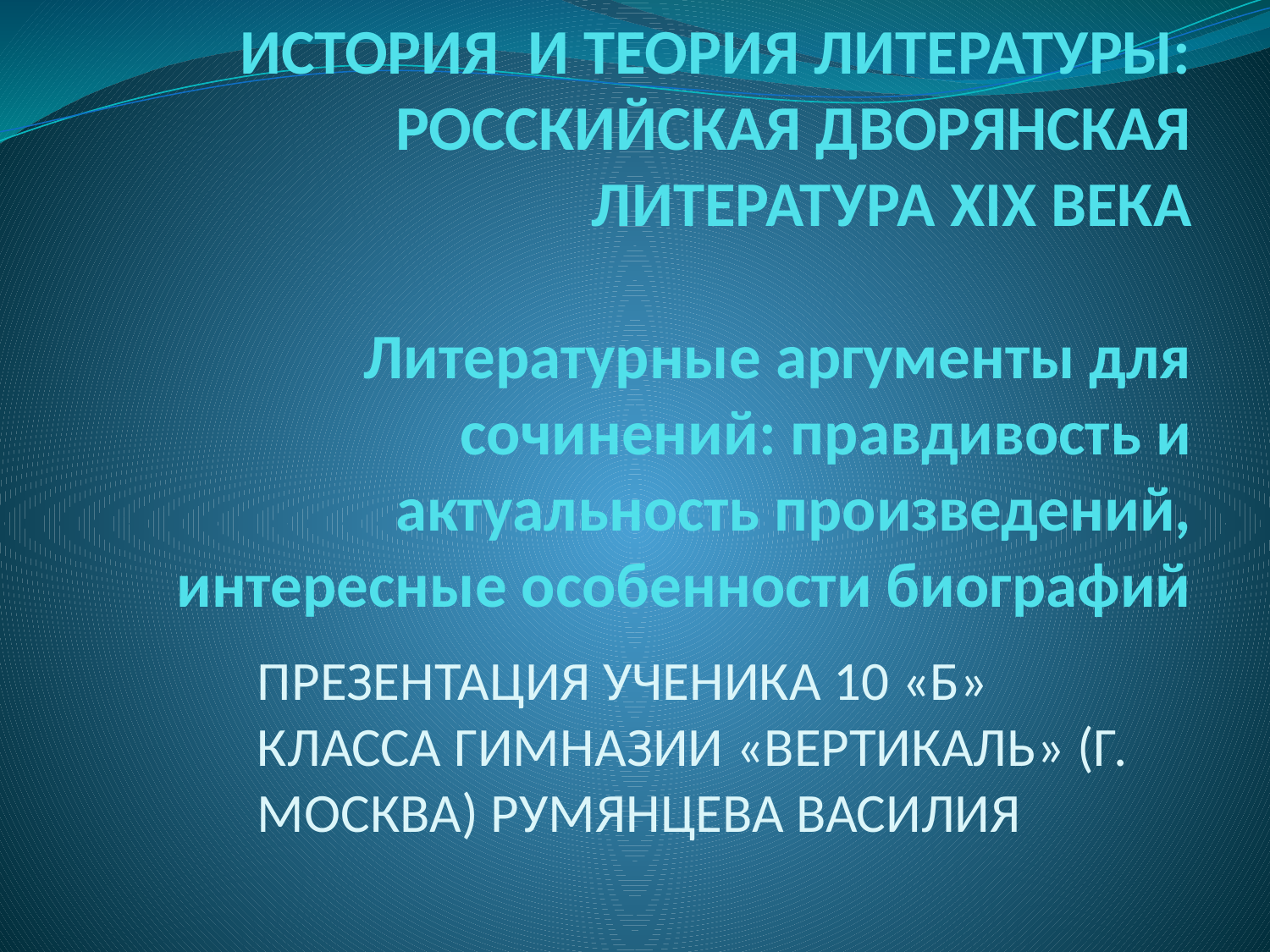

# ИСТОРИЯ  И ТЕОРИЯ ЛИТЕРАТУРЫ: РОССКИЙСКАЯ ДВОРЯНСКАЯ ЛИТЕРАТУРА XIX ВЕКА Литературные аргументы для сочинений: правдивость и актуальность произведений, интересные особенности биографий
Презентация ученика 10 «б» класса гимназии «Вертикаль» (г. Москва) Румянцева Василия